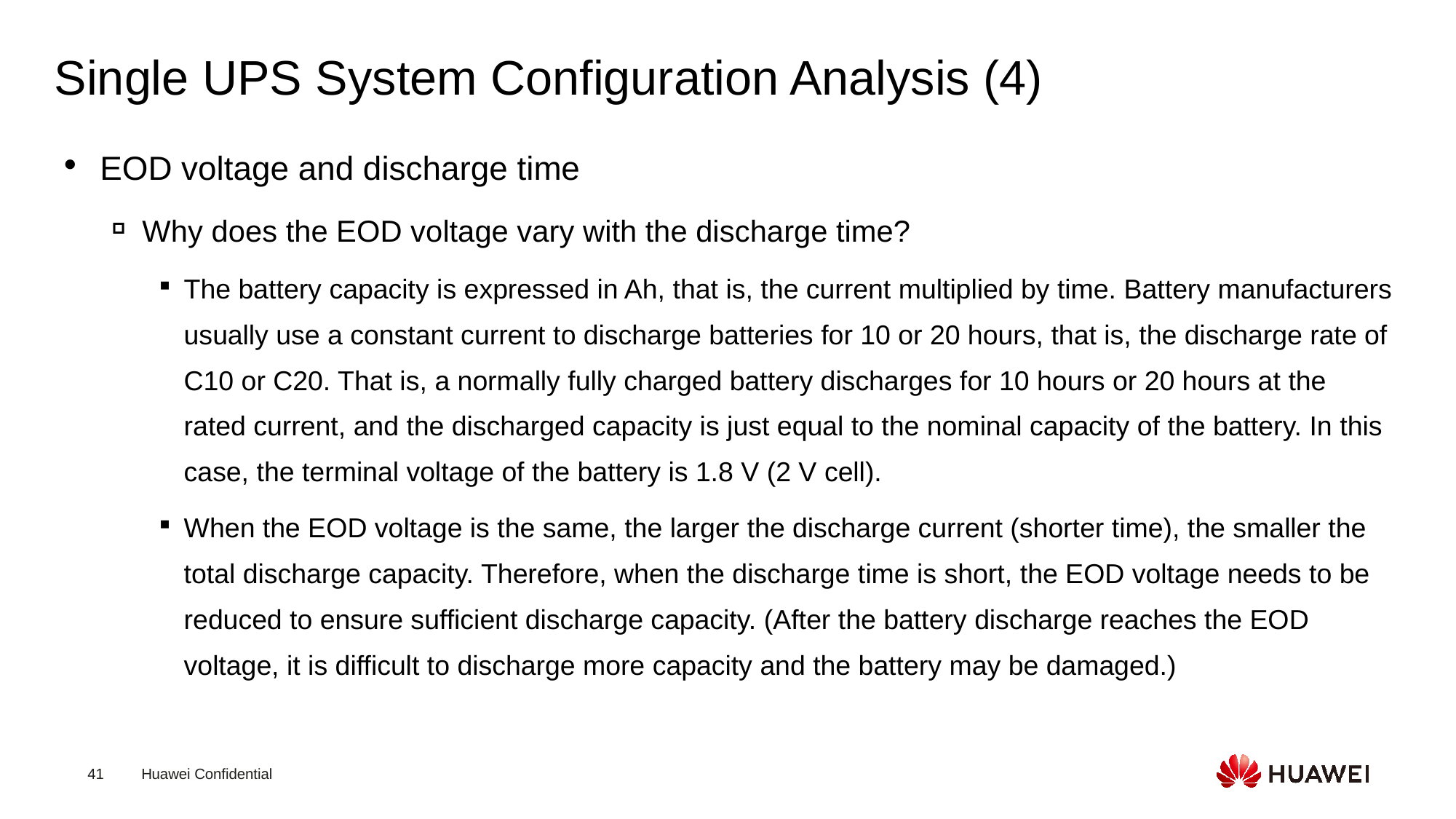

# Single UPS System Configuration Analysis (4)
EOD voltage and discharge time
Why does the EOD voltage vary with the discharge time?
The battery capacity is expressed in Ah, that is, the current multiplied by time. Battery manufacturers usually use a constant current to discharge batteries for 10 or 20 hours, that is, the discharge rate of C10 or C20. That is, a normally fully charged battery discharges for 10 hours or 20 hours at the rated current, and the discharged capacity is just equal to the nominal capacity of the battery. In this case, the terminal voltage of the battery is 1.8 V (2 V cell).
When the EOD voltage is the same, the larger the discharge current (shorter time), the smaller the total discharge capacity. Therefore, when the discharge time is short, the EOD voltage needs to be reduced to ensure sufficient discharge capacity. (After the battery discharge reaches the EOD voltage, it is difficult to discharge more capacity and the battery may be damaged.)